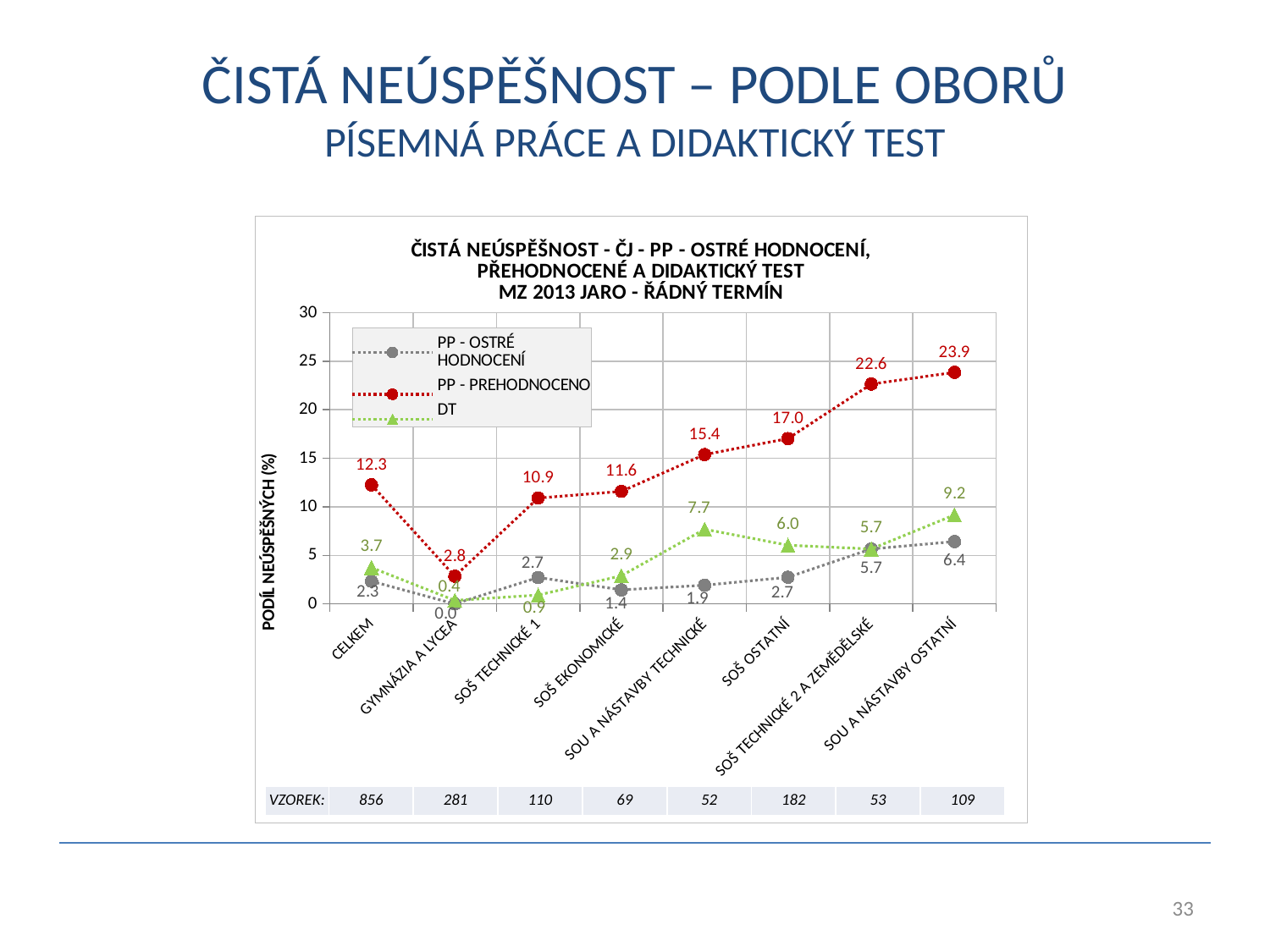

ČISTÁ NEÚSPĚŠNOST – PODLE OBORŮ
PÍSEMNÁ PRÁCE A DIDAKTICKÝ TEST

### Chart: ČISTÁ NEÚSPĚŠNOST - ČJ - PP - OSTRÉ HODNOCENÍ, PŘEHODNOCENÉ A DIDAKTICKÝ TEST
MZ 2013 JARO - ŘÁDNÝ TERMÍN

| Category | PP - OSTRÉ HODNOCENÍ | PP - PREHODNOCENO | DT |
|---|---|---|---|
| CELKEM | 2.336448598130841 | 12.266355140186915 | 3.7383177570093453 |
| GYMNÁZIA A LYCEA | 0.0 | 2.8469750889679712 | 0.3558718861209964 |
| SOŠ TECHNICKÉ 1 | 2.727272727272727 | 10.909090909090908 | 0.9090909090909091 |
| SOŠ EKONOMICKÉ | 1.4492753623188406 | 11.594202898550725 | 2.898550724637681 |
| SOU A NÁSTAVBY TECHNICKÉ | 1.9230769230769231 | 15.384615384615385 | 7.6923076923076925 |
| SOŠ OSTATNÍ | 2.7472527472527473 | 17.032967032967033 | 6.043956043956044 |
| SOŠ TECHNICKÉ 2 A ZEMĚDĚLSKÉ | 5.660377358490567 | 22.641509433962266 | 5.660377358490567 |
| SOU A NÁSTAVBY OSTATNÍ | 6.422018348623854 | 23.853211009174313 | 9.174311926605505 |
| VZOREK: | 856 | 281 | 110 | 69 | 52 | 182 | 53 | 109 |
| --- | --- | --- | --- | --- | --- | --- | --- | --- |
33